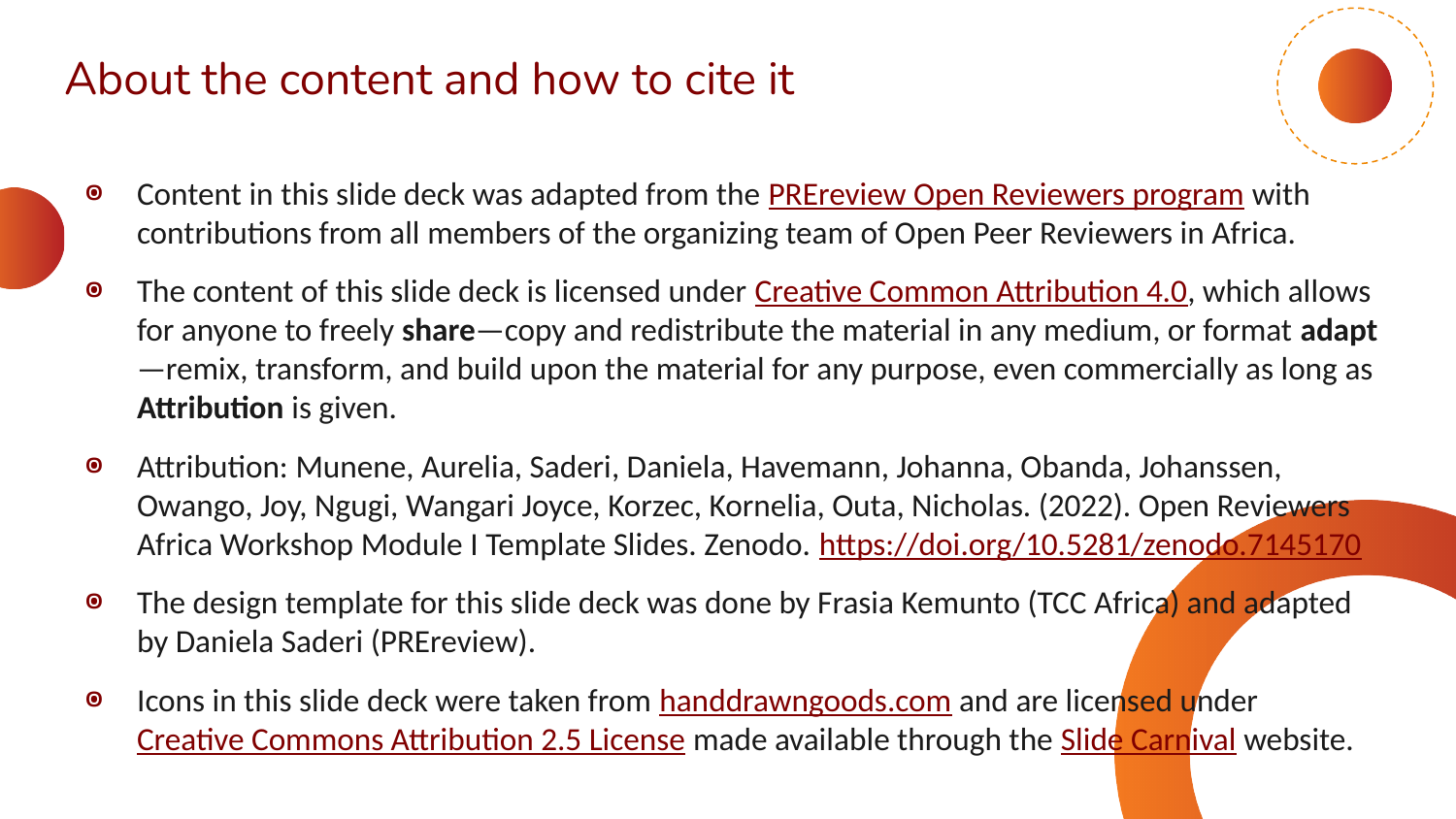

About the content and how to cite it
Content in this slide deck was adapted from the PREreview Open Reviewers program with contributions from all members of the organizing team of Open Peer Reviewers in Africa.
The content of this slide deck is licensed under Creative Common Attribution 4.0, which allows for anyone to freely share—copy and redistribute the material in any medium, or format adapt—remix, transform, and build upon the material for any purpose, even commercially as long as Attribution is given.
Attribution: Munene, Aurelia, Saderi, Daniela, Havemann, Johanna, Obanda, Johanssen, Owango, Joy, Ngugi, Wangari Joyce, Korzec, Kornelia, Outa, Nicholas. (2022). Open Reviewers Africa Workshop Module I Template Slides. Zenodo. https://doi.org/10.5281/zenodo.7145170
The design template for this slide deck was done by Frasia Kemunto (TCC Africa) and adapted by Daniela Saderi (PREreview).
Icons in this slide deck were taken from handdrawngoods.com and are licensed under Creative Commons Attribution 2.5 License made available through the Slide Carnival website.